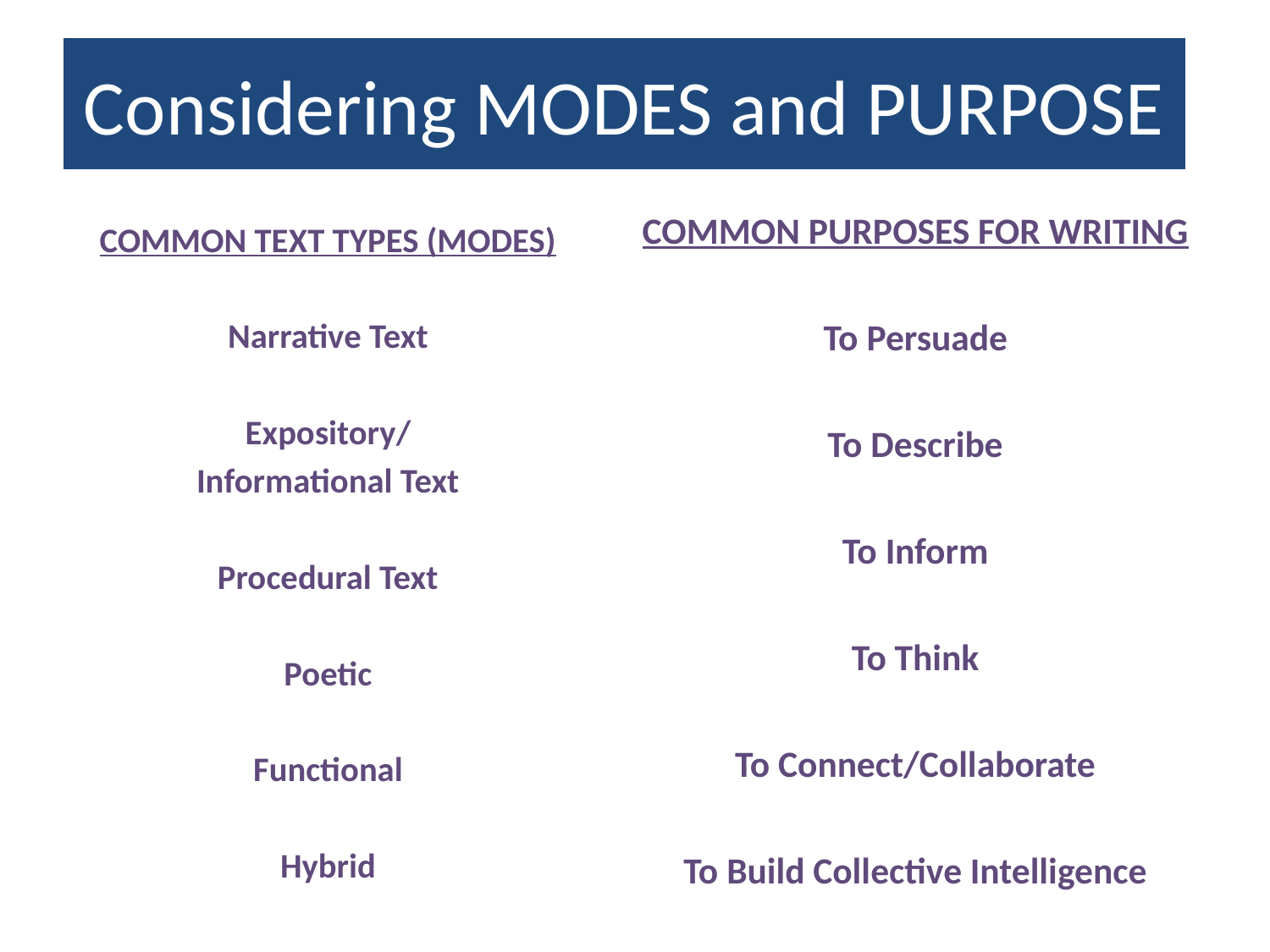

# Considering MODES and PURPOSE
COMMON PURPOSES FOR WRITING

To Persuade

To Describe

To Inform

To Think

To Connect/Collaborate

To Build Collective Intelligence

COMMON TEXT TYPES (MODES)

Narrative Text

Expository/
Informational Text

Procedural Text

Poetic

Functional

Hybrid